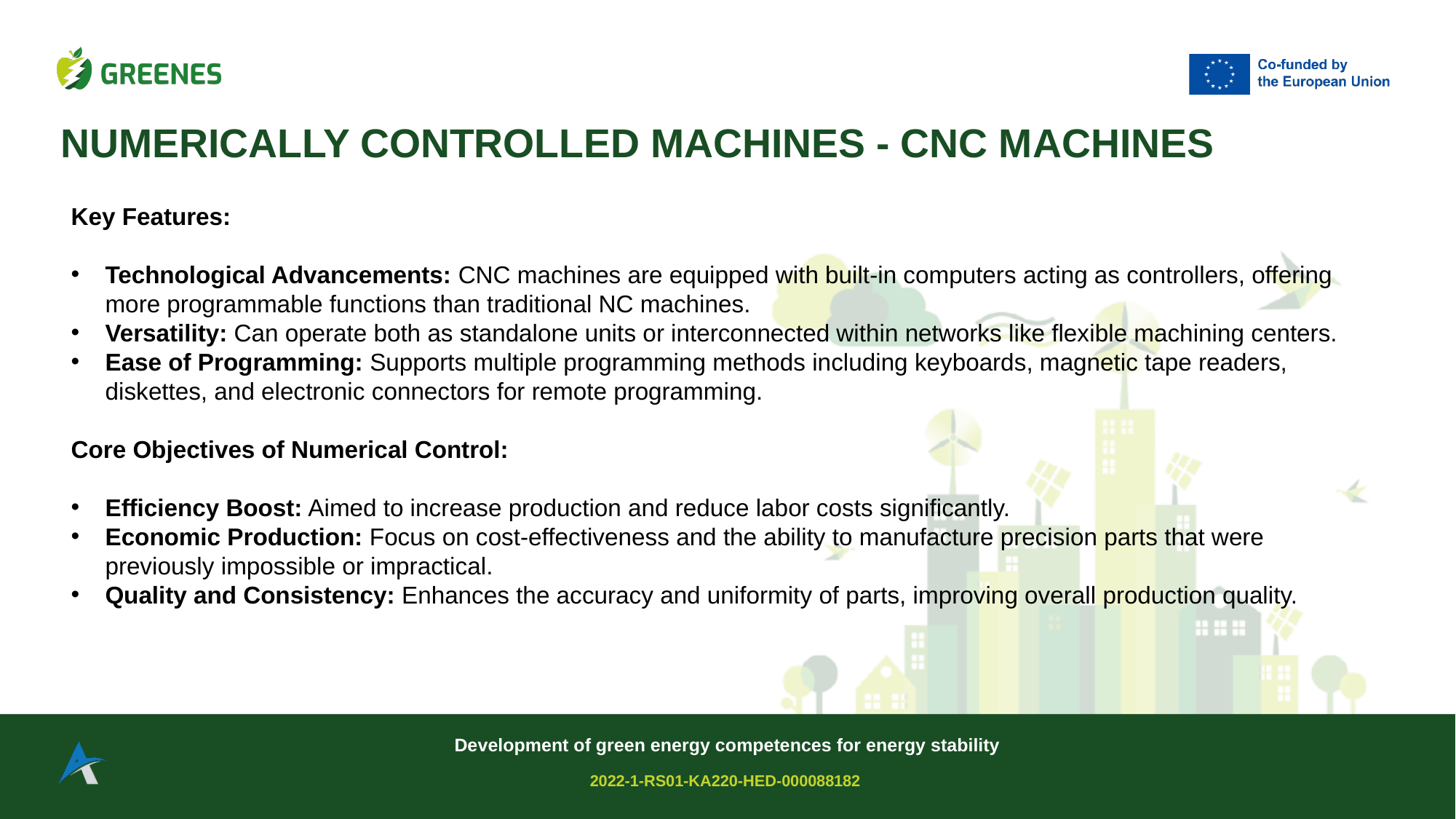

NUMERICALLY CONTROLLED MACHINES - CNC MACHINES
Key Features:

Technological Advancements: CNC machines are equipped with built-in computers acting as controllers, offering more programmable functions than traditional NC machines.
Versatility: Can operate both as standalone units or interconnected within networks like flexible machining centers.
Ease of Programming: Supports multiple programming methods including keyboards, magnetic tape readers, diskettes, and electronic connectors for remote programming.

Core Objectives of Numerical Control:

Efficiency Boost: Aimed to increase production and reduce labor costs significantly.
Economic Production: Focus on cost-effectiveness and the ability to manufacture precision parts that were previously impossible or impractical.
Quality and Consistency: Enhances the accuracy and uniformity of parts, improving overall production quality.